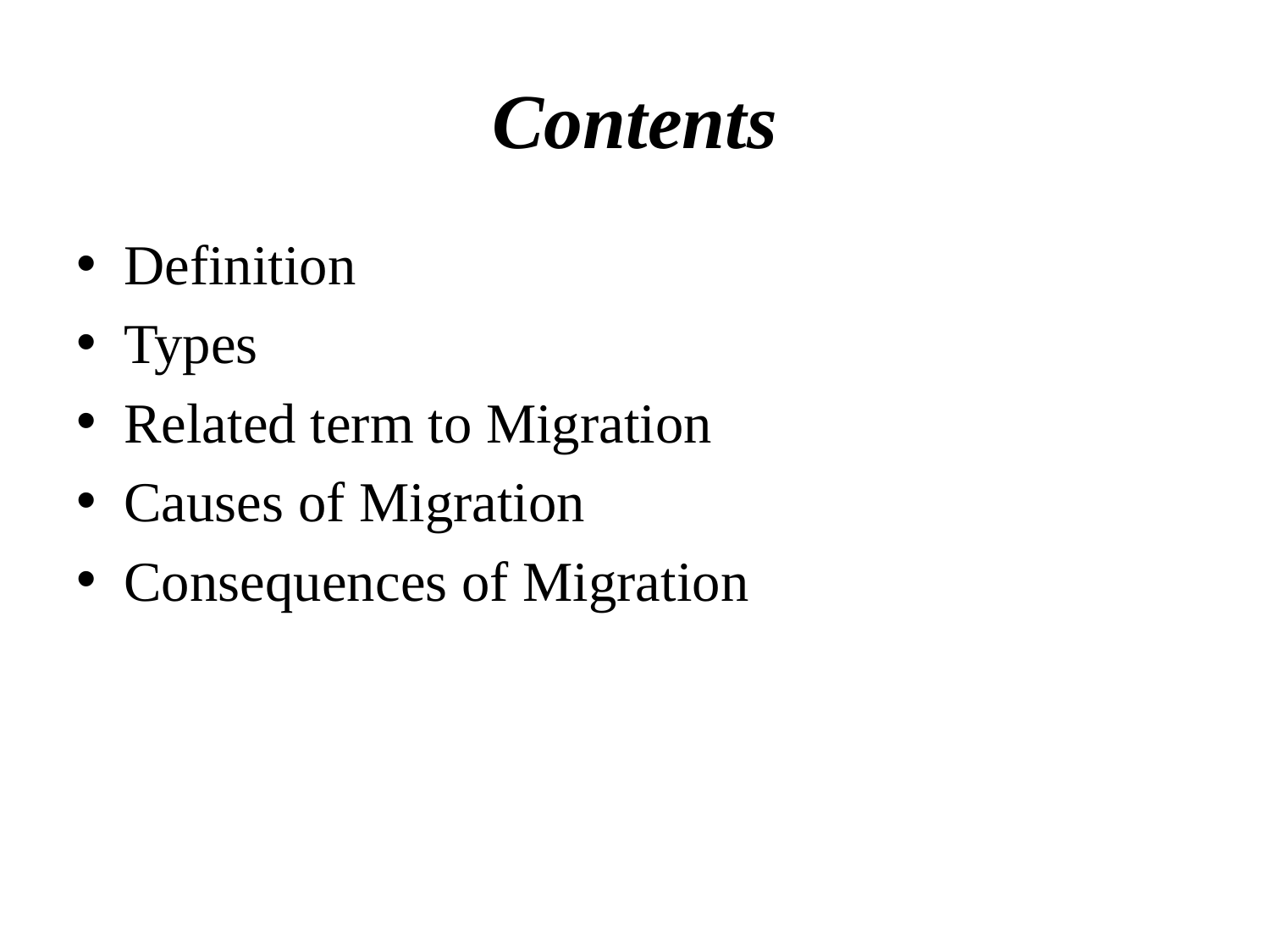

# Contents
Definition
Types
Related term to Migration
Causes of Migration
Consequences of Migration